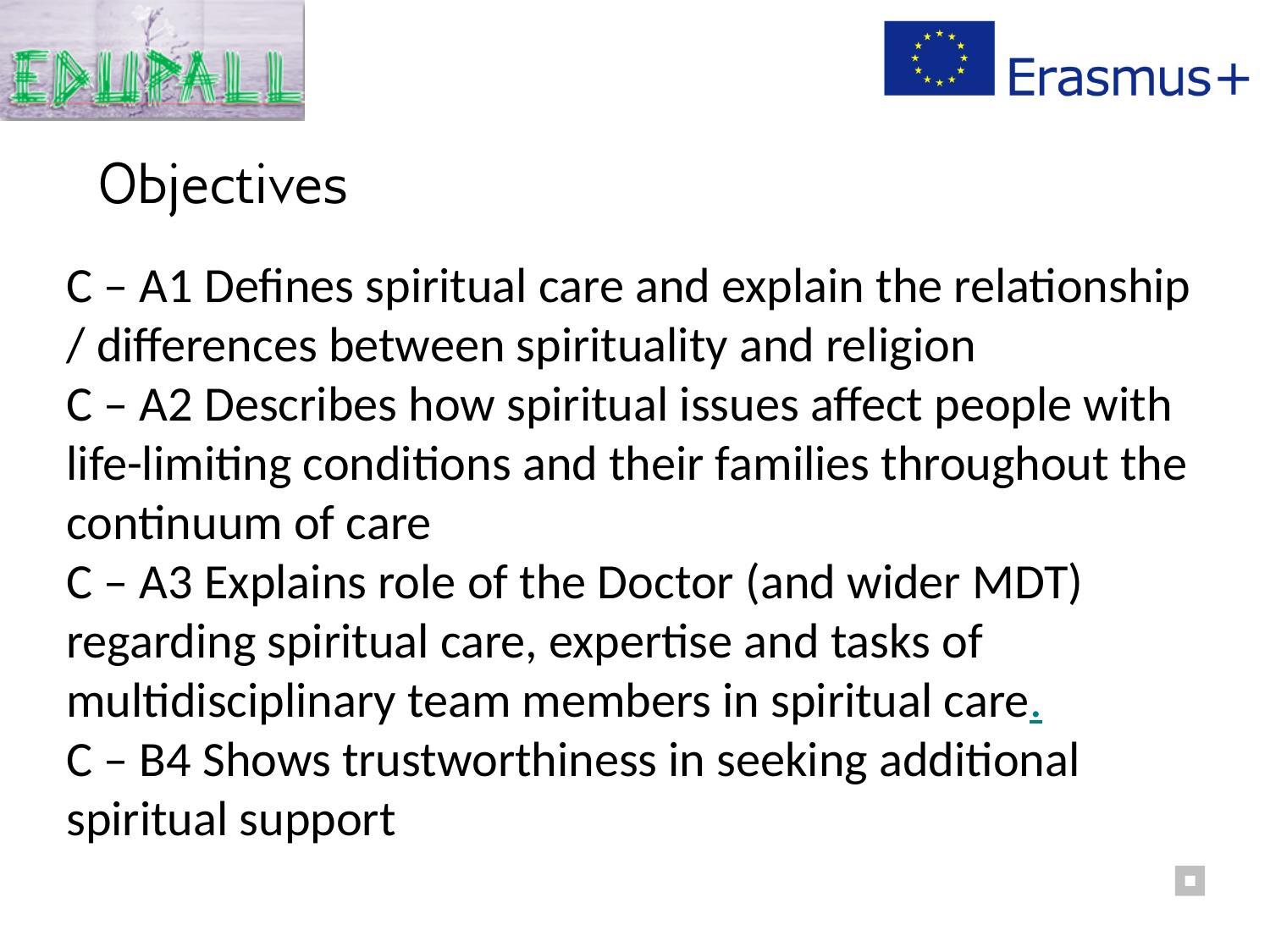

# Objectives
C – A1 Defines spiritual care and explain the relationship / differences between spirituality and religion
C – A2 Describes how spiritual issues affect people with life-limiting conditions and their families throughout the continuum of care
C – A3 Explains role of the Doctor (and wider MDT) regarding spiritual care, expertise and tasks of multidisciplinary team members in spiritual care.
C – B4 Shows trustworthiness in seeking additional spiritual support